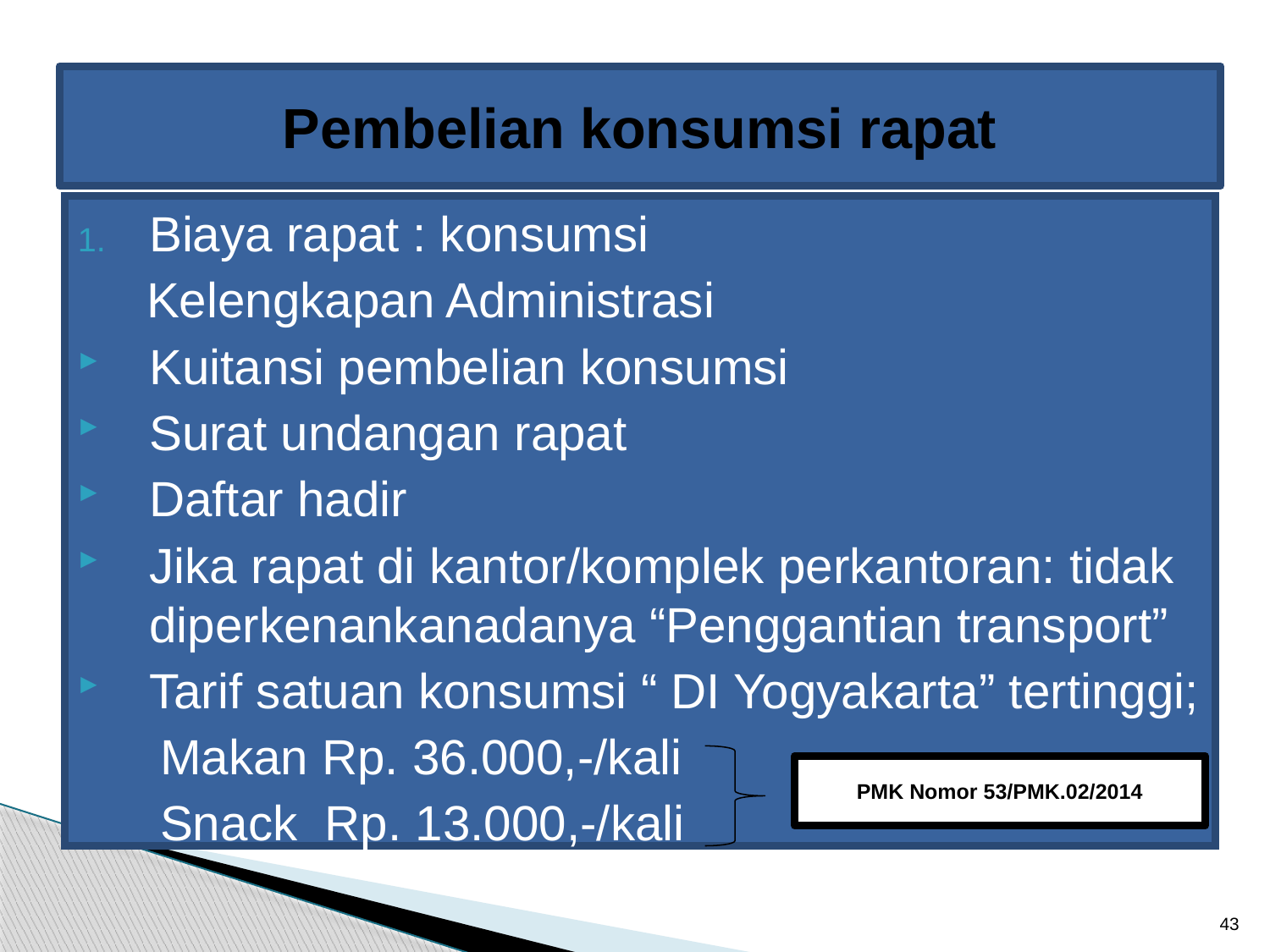

# Pembelian konsumsi rapat
Biaya rapat : konsumsi
     Kelengkapan Administrasi
Kuitansi pembelian konsumsi
Surat undangan rapat
Daftar hadir
Jika rapat di kantor/komplek perkantoran: tidak diperkenankanadanya “Penggantian transport”
Tarif satuan konsumsi “ DI Yogyakarta” tertinggi;
      Makan Rp. 36.000,-/kali
      Snack  Rp. 13.000,-/kali

PMK Nomor 53/PMK.02/2014
43